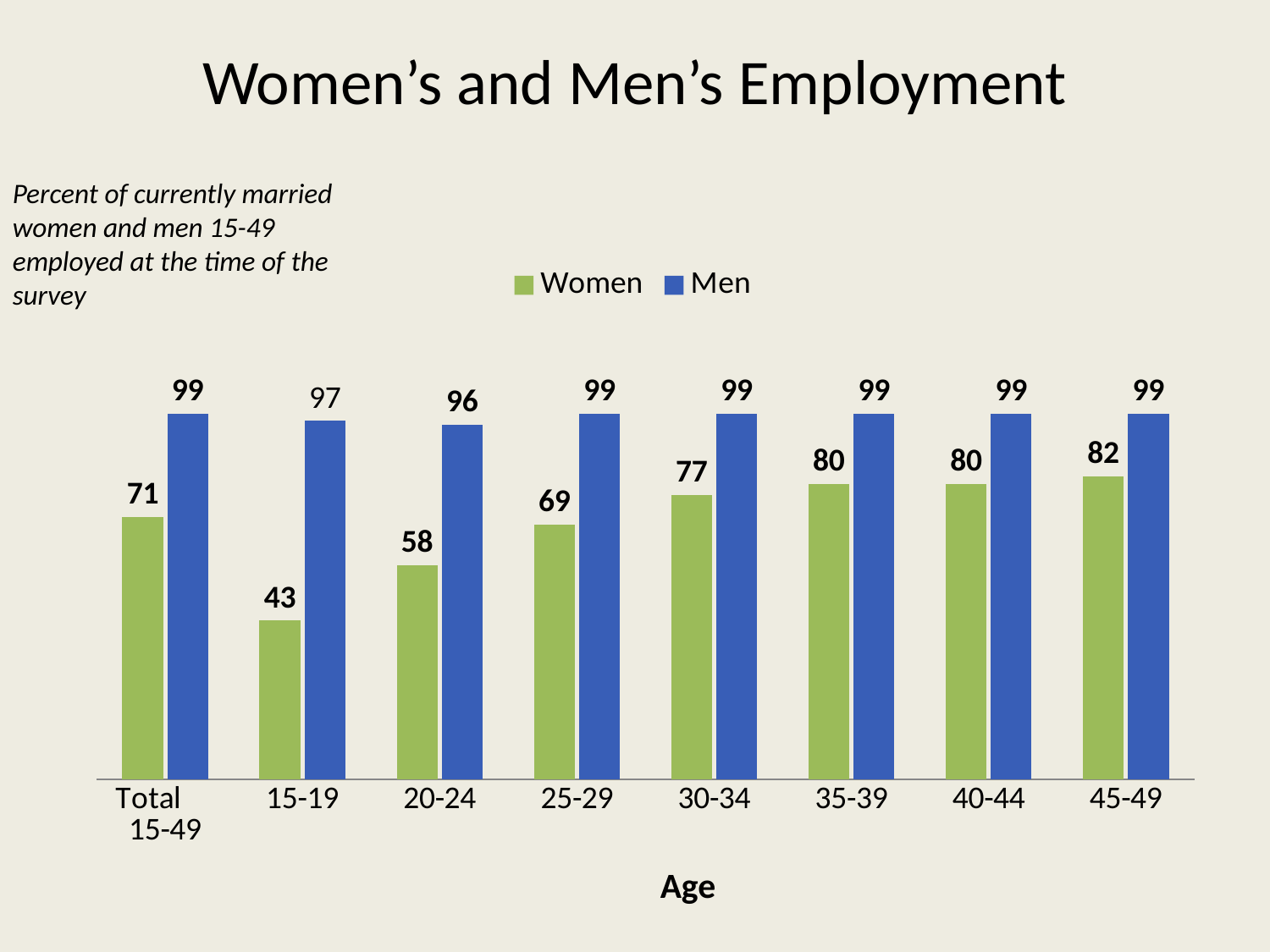

# Women’s and Men’s Employment
Percent of currently married women and men 15-49 employed at the time of the survey

### Chart

| Category | Women | Men |
|---|---|---|
| Total      15-49 | 71.0 | 99.0 |
| 15-19 | 43.0 | 97.0 |
| 20-24 | 58.0 | 96.0 |
| 25-29 | 69.0 | 99.0 |
| 30-34 | 77.0 | 99.0 |
| 35-39 | 80.0 | 99.0 |
| 40-44 | 80.0 | 99.0 |
| 45-49 | 82.0 | 99.0 |
Age